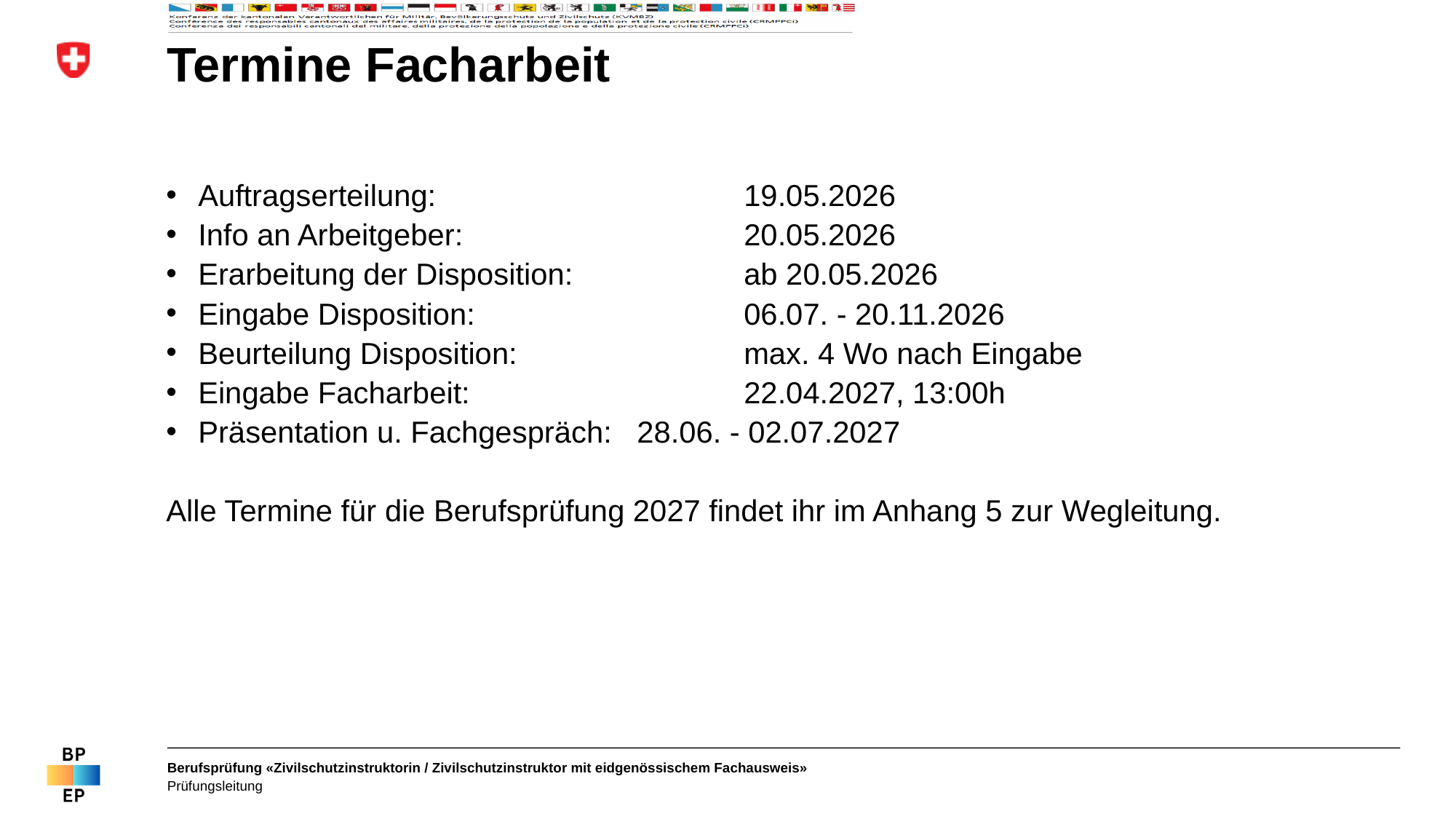

# Termine Facharbeit
Auftragserteilung:		19.05.2026
Info an Arbeitgeber: 		20.05.2026
Erarbeitung der Disposition: 		ab 20.05.2026
Eingabe Disposition:		06.07. - 20.11.2026
Beurteilung Disposition:		max. 4 Wo nach Eingabe
Eingabe Facharbeit:		22.04.2027, 13:00h
Präsentation u. Fachgespräch: 	28.06. - 02.07.2027

Alle Termine für die Berufsprüfung 2027 findet ihr im Anhang 5 zur Wegleitung.

Berufsprüfung «Zivilschutzinstruktorin / Zivilschutzinstruktor mit eidgenössischem Fachausweis»
Prüfungsleitung